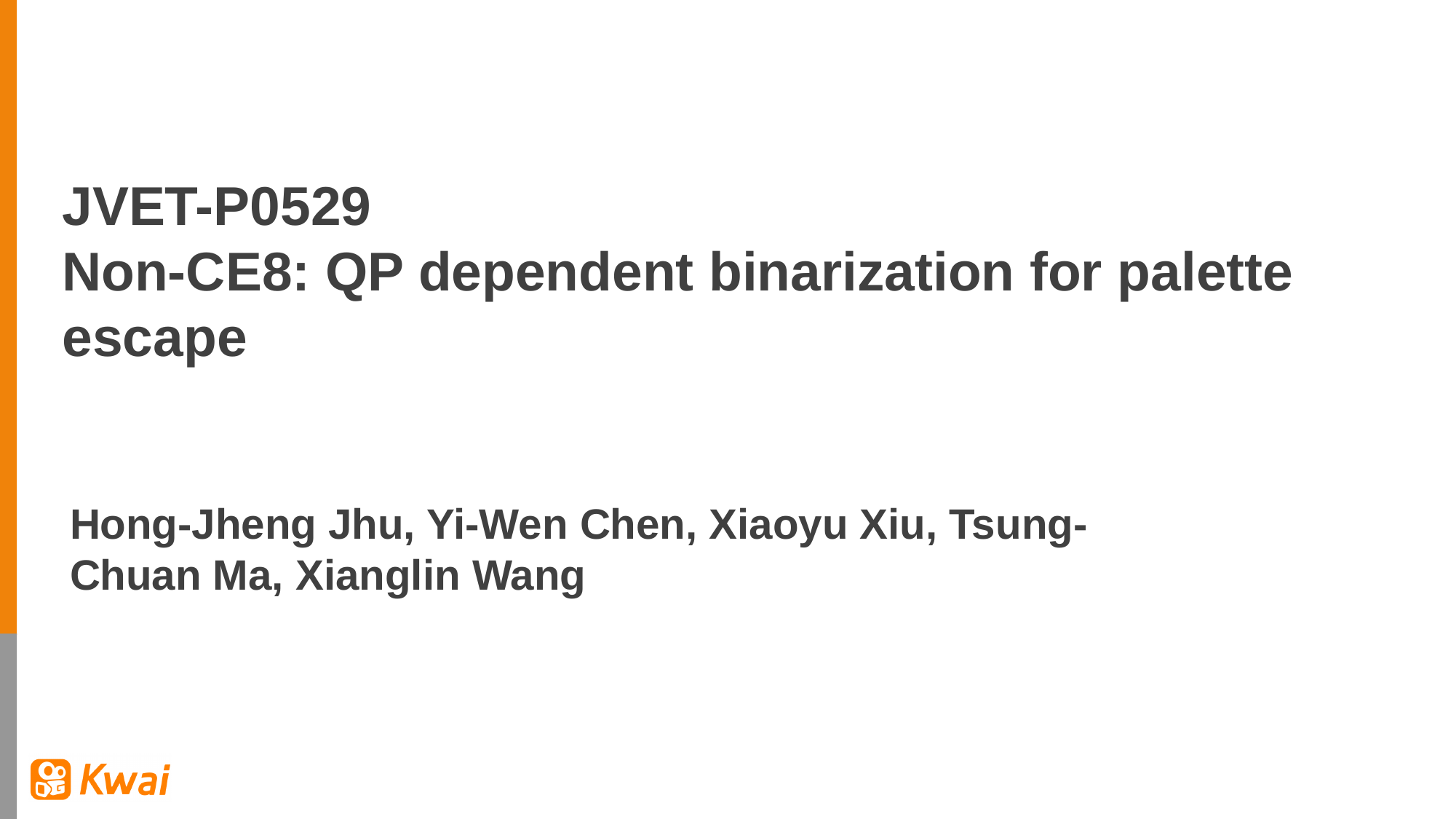

JVET-P0529
Non-CE8: QP dependent binarization for palette escape
Hong-Jheng Jhu, Yi-Wen Chen, Xiaoyu Xiu, Tsung-Chuan Ma, Xianglin Wang